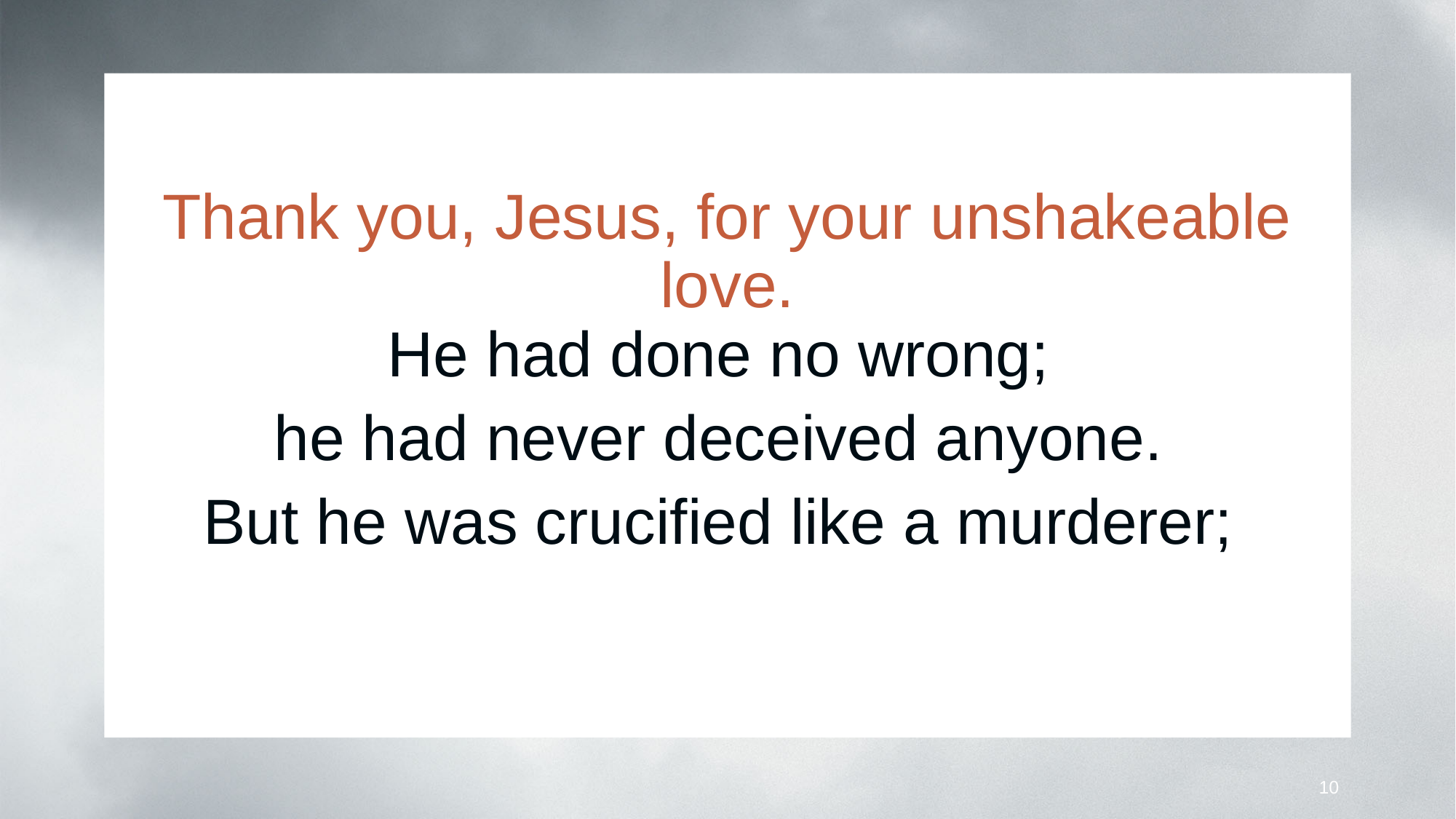

Thank you, Jesus, for your unshakeable love.
He had done no wrong;
he had never deceived anyone.
But he was crucified like a murderer;
10